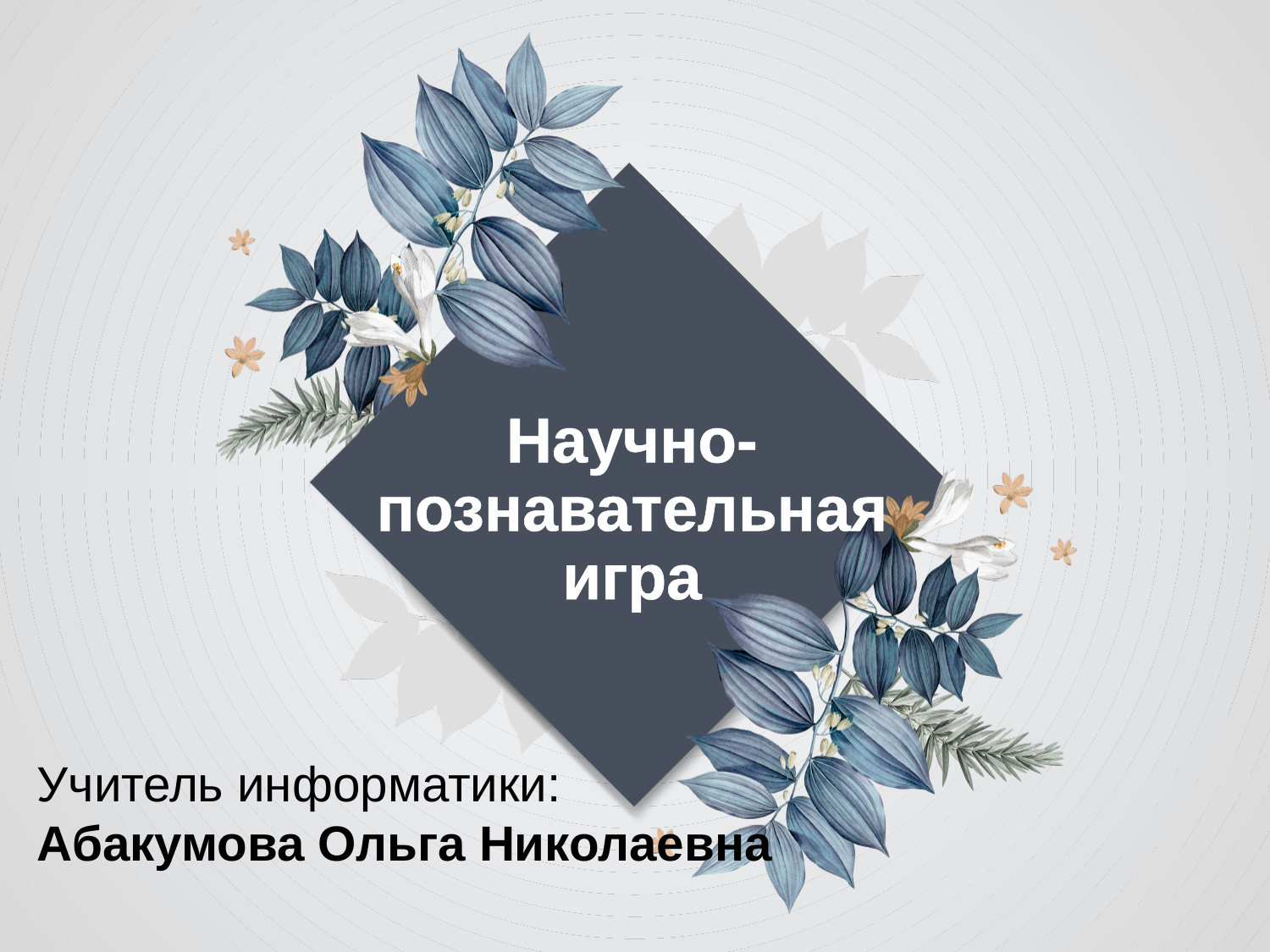

# Научно-познавательная игра
Учитель информатики:
Абакумова Ольга Николаевна